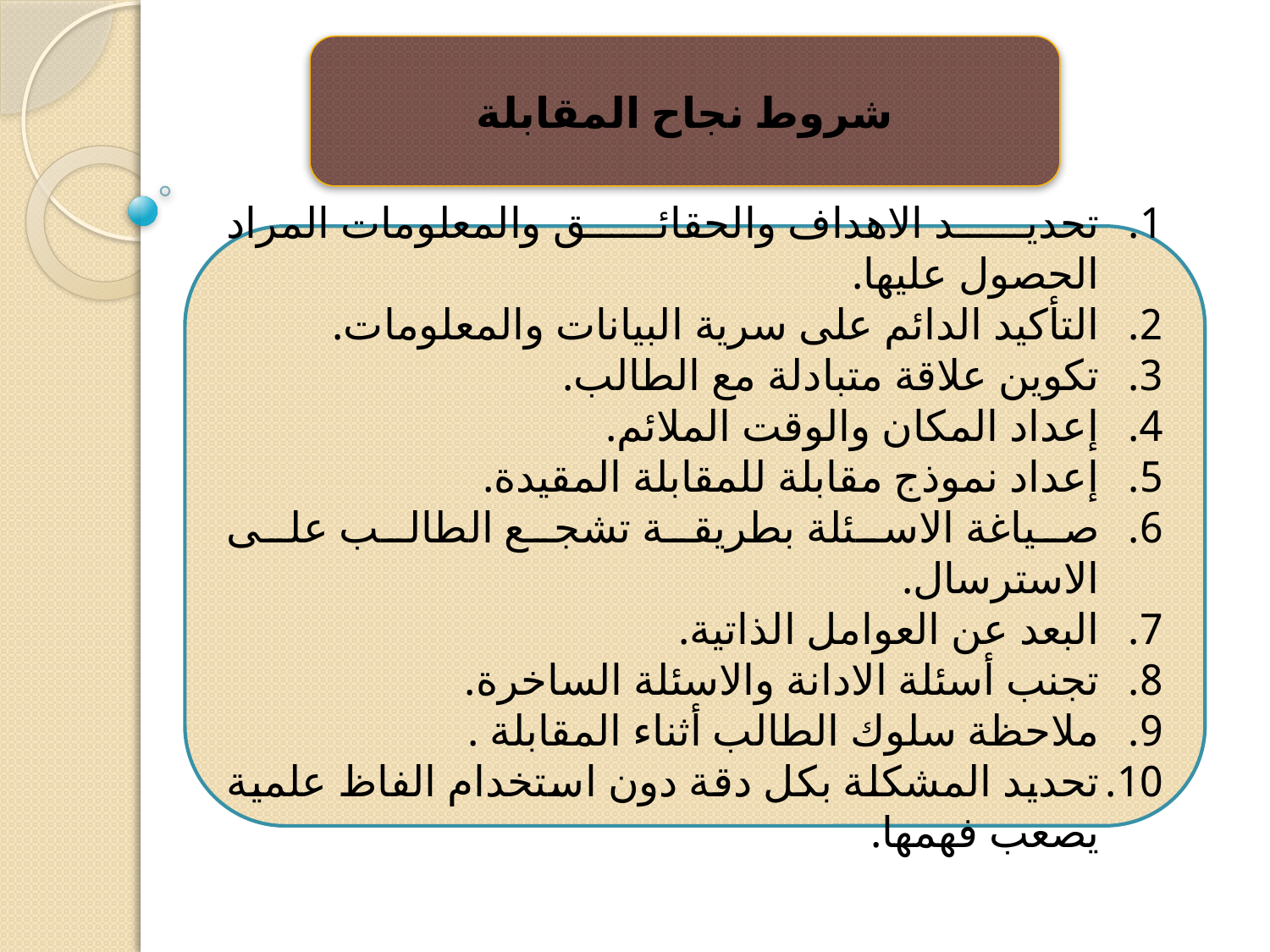

شروط نجاح المقابلة
تحديد الاهداف والحقائق والمعلومات المراد الحصول عليها.
التأكيد الدائم على سرية البيانات والمعلومات.
تكوين علاقة متبادلة مع الطالب.
إعداد المكان والوقت الملائم.
إعداد نموذج مقابلة للمقابلة المقيدة.
صياغة الاسئلة بطريقة تشجع الطالب على الاسترسال.
البعد عن العوامل الذاتية.
تجنب أسئلة الادانة والاسئلة الساخرة.
ملاحظة سلوك الطالب أثناء المقابلة .
تحديد المشكلة بكل دقة دون استخدام الفاظ علمية يصعب فهمها.